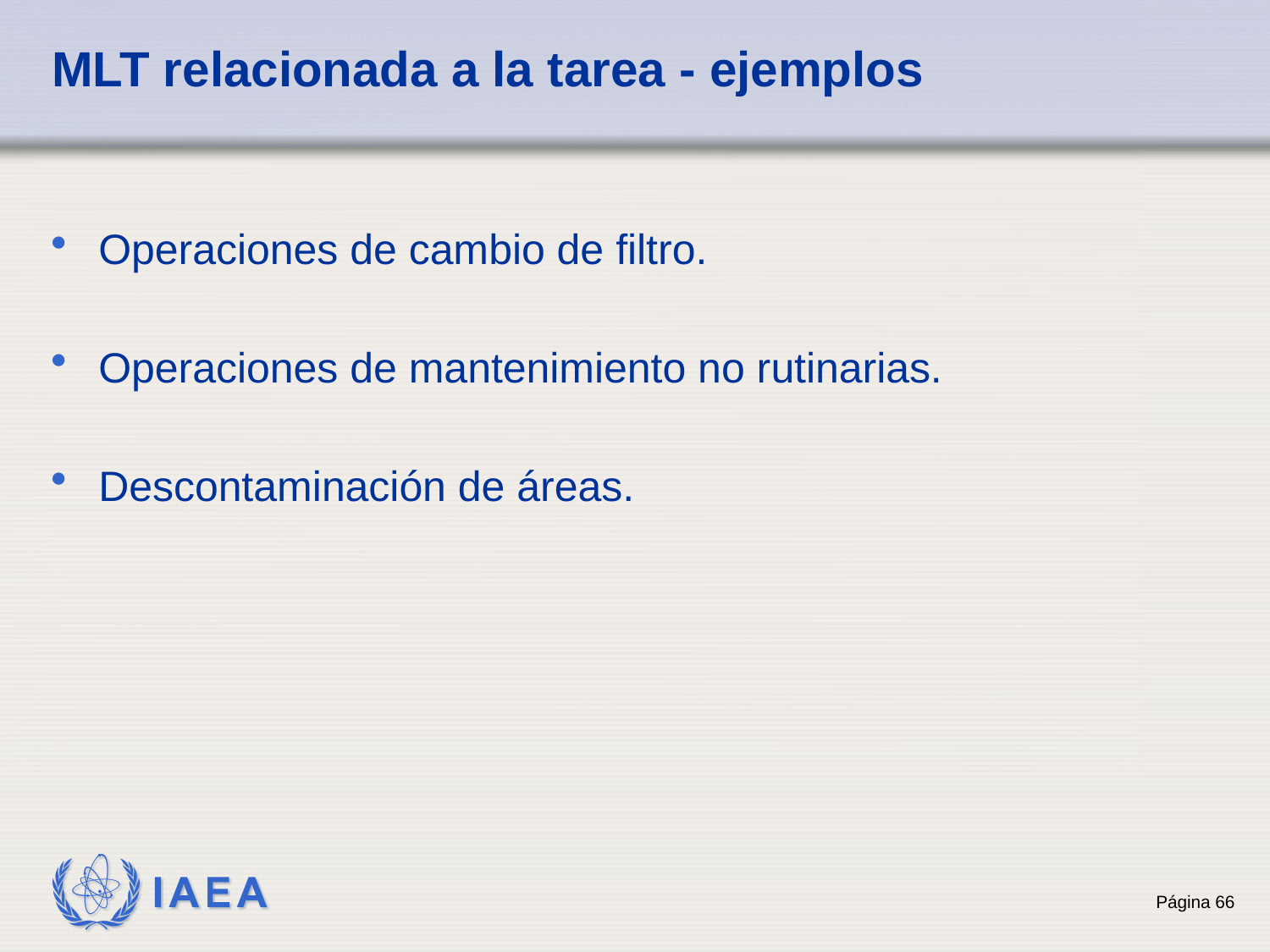

# MLT relacionada a la tarea - ejemplos
Operaciones de cambio de filtro.

Operaciones de mantenimiento no rutinarias.

Descontaminación de áreas.
66